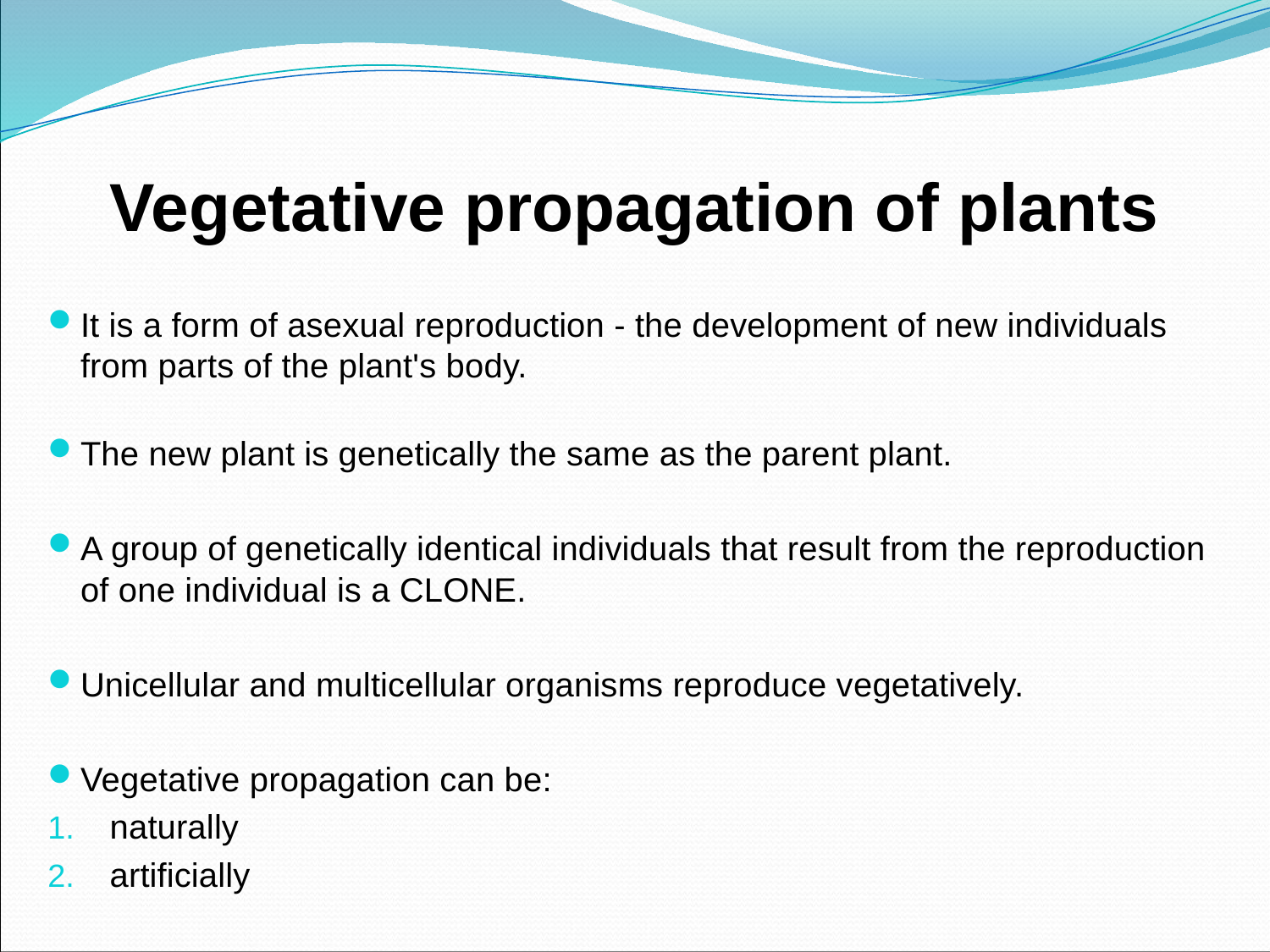

# Vegetative propagation of plants
It is a form of asexual reproduction - the development of new individuals from parts of the plant's body.
The new plant is genetically the same as the parent plant.

A group of genetically identical individuals that result from the reproduction of one individual is a CLONE.

Unicellular and multicellular organisms reproduce vegetatively.

Vegetative propagation can be:
naturally
artificially